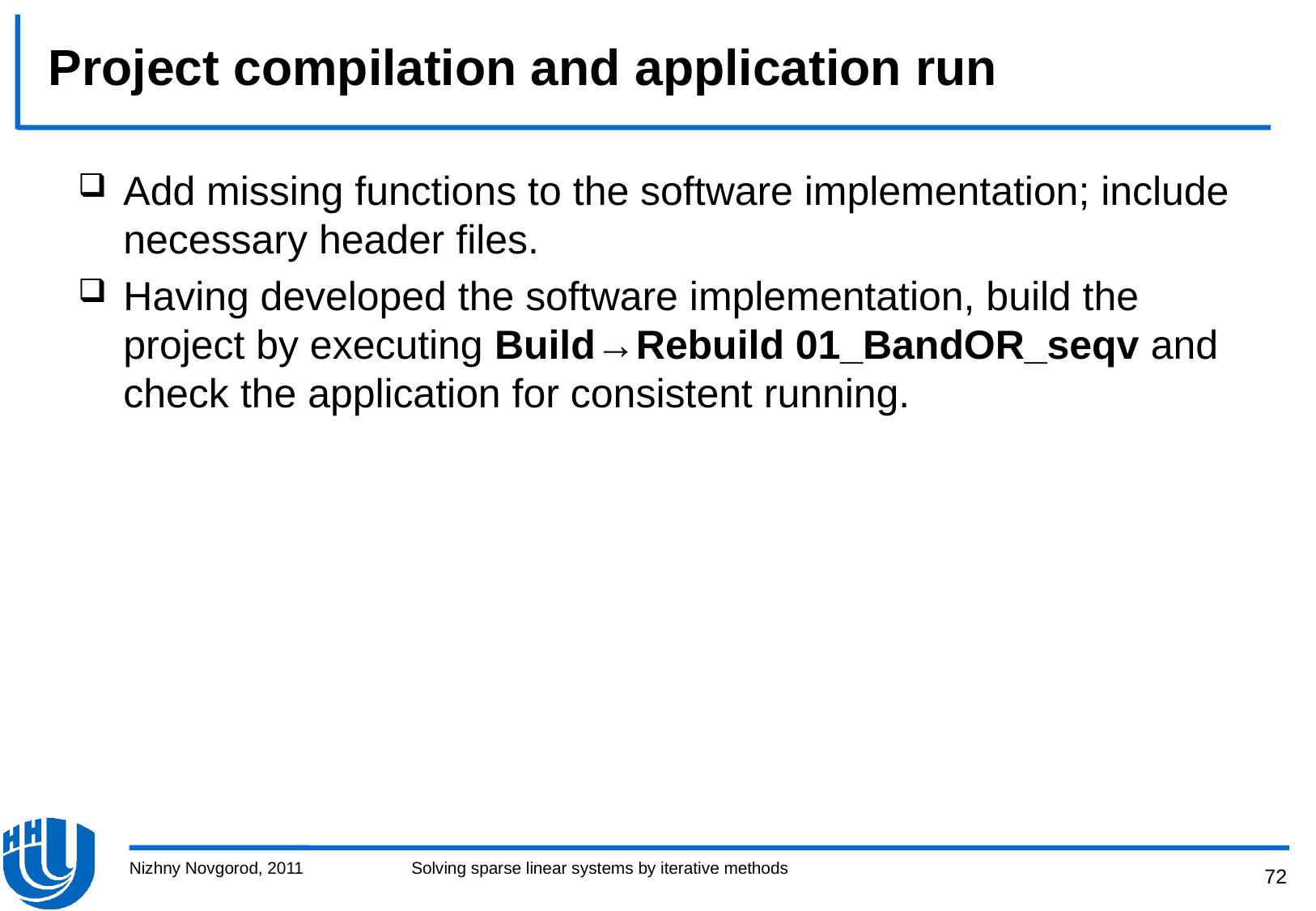

# Project compilation and application run
Add missing functions to the software implementation; include necessary header files.
Having developed the software implementation, build the project by executing Build→Rebuild 01_BandOR_seqv and check the application for consistent running.
Nizhny Novgorod, 2011
Solving sparse linear systems by iterative methods